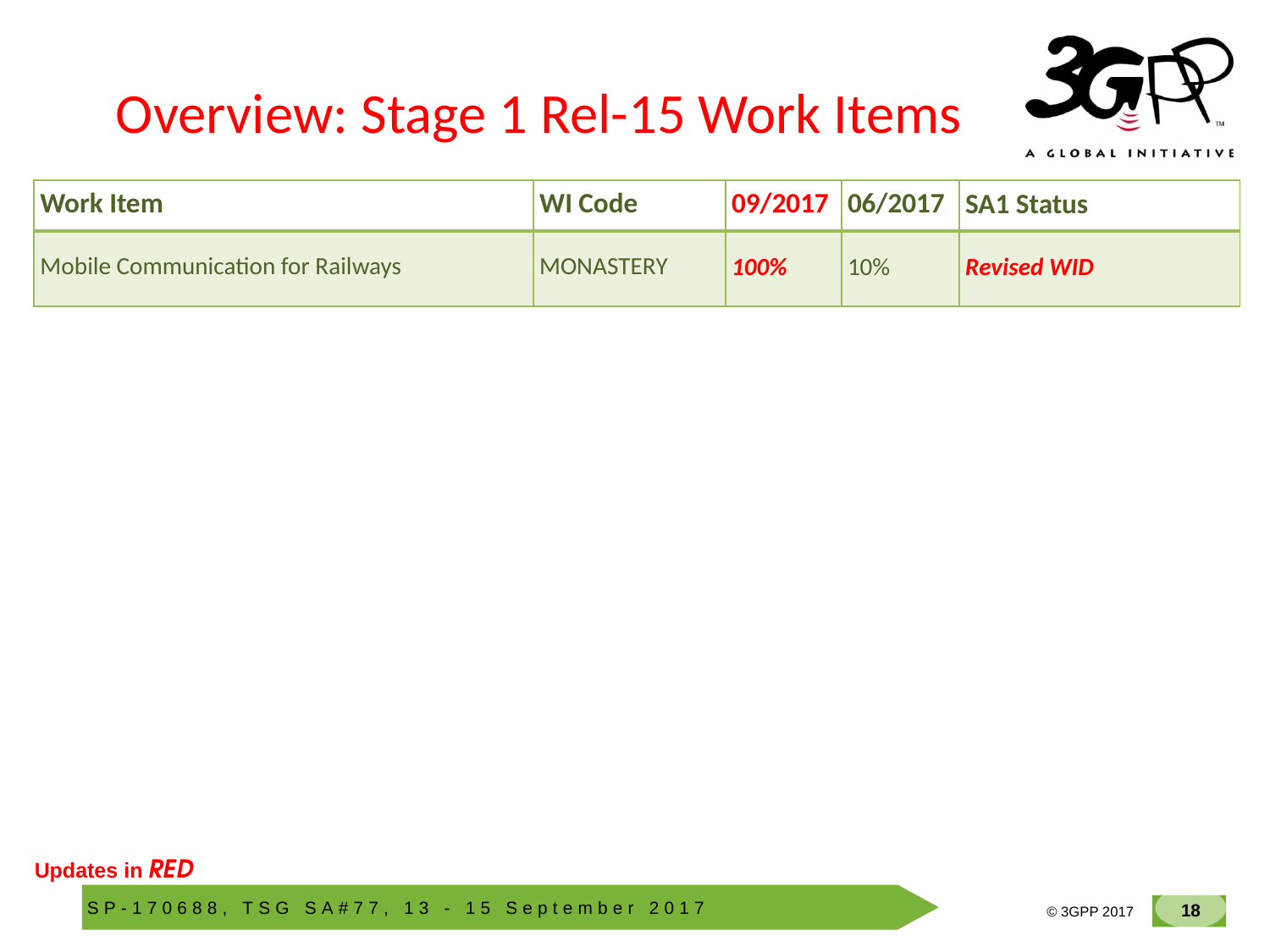

# Overview: Stage 1 Rel-15 Work Items
| Work Item | WI Code | 09/2017 | 06/2017 | SA1 Status |
| --- | --- | --- | --- | --- |
| Mobile Communication for Railways | MONASTERY | 100% | 10% | Revised WID |
Updates in RED